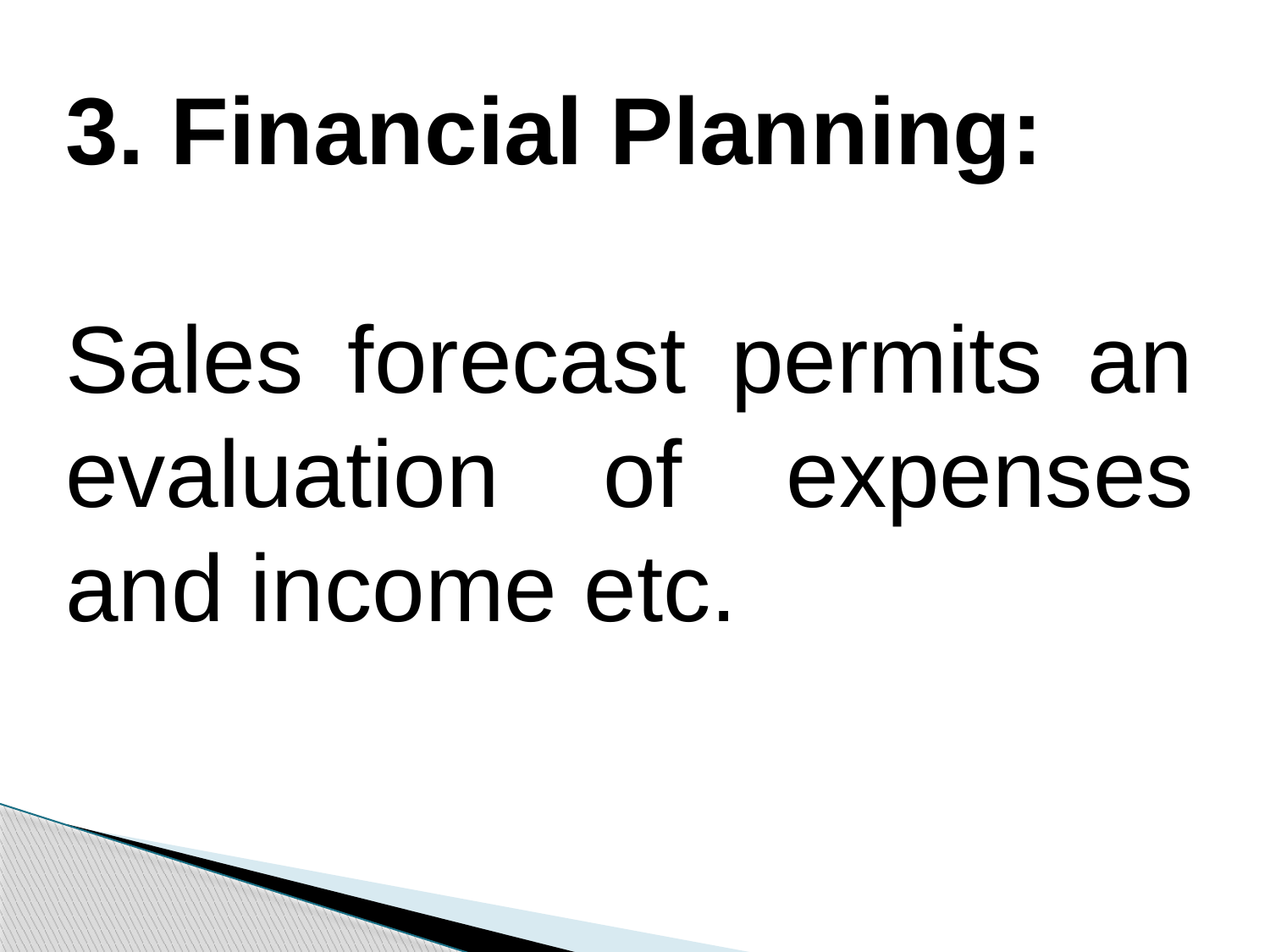

3. Financial Planning:

Sales forecast permits an evaluation of expenses and income etc.